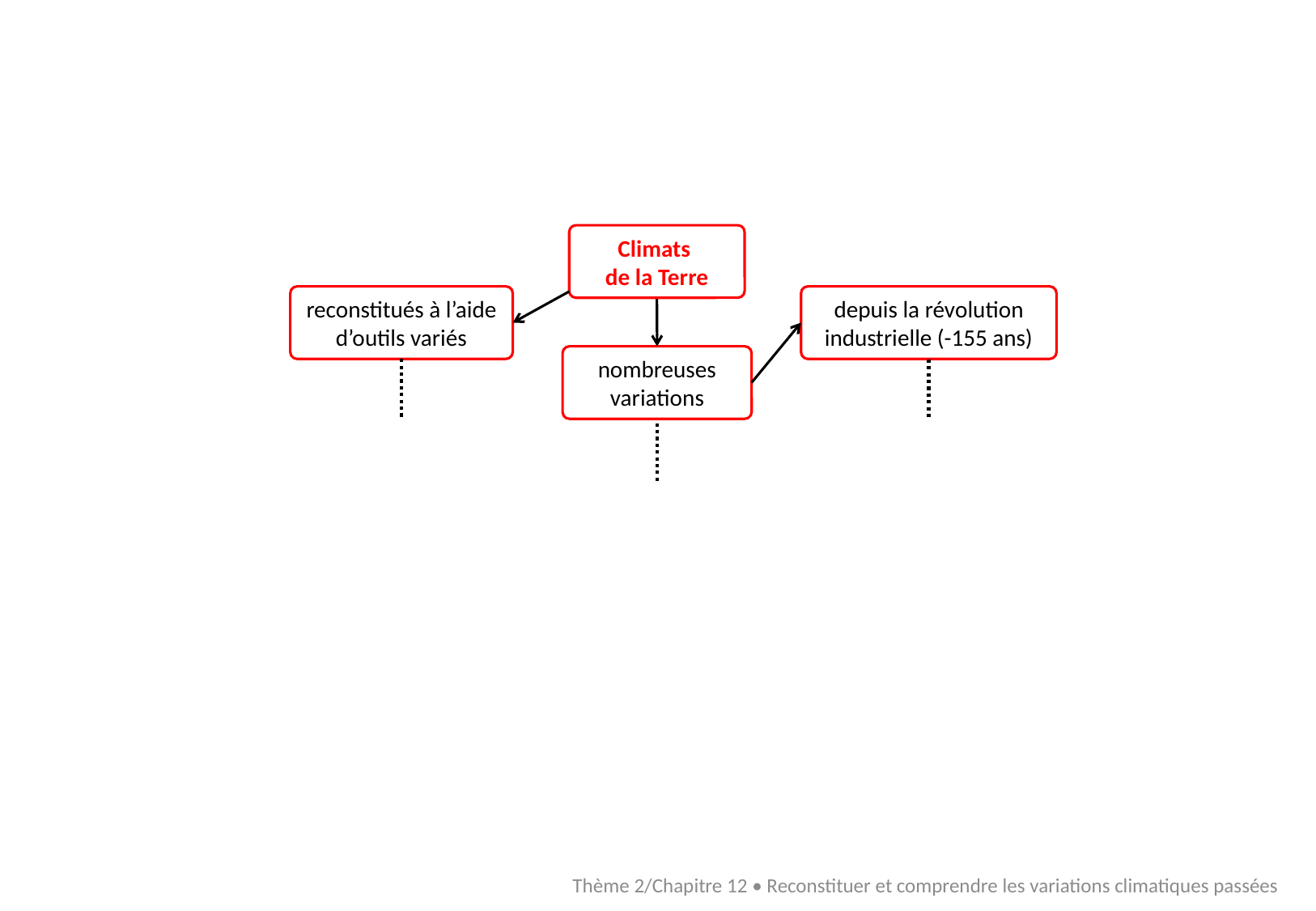

Climats
de la Terre
reconstitués à l’aide d’outils variés
depuis la révolution industrielle (-155 ans)
nombreuses
variations
Thème 2/Chapitre 12 • Reconstituer et comprendre les variations climatiques passées